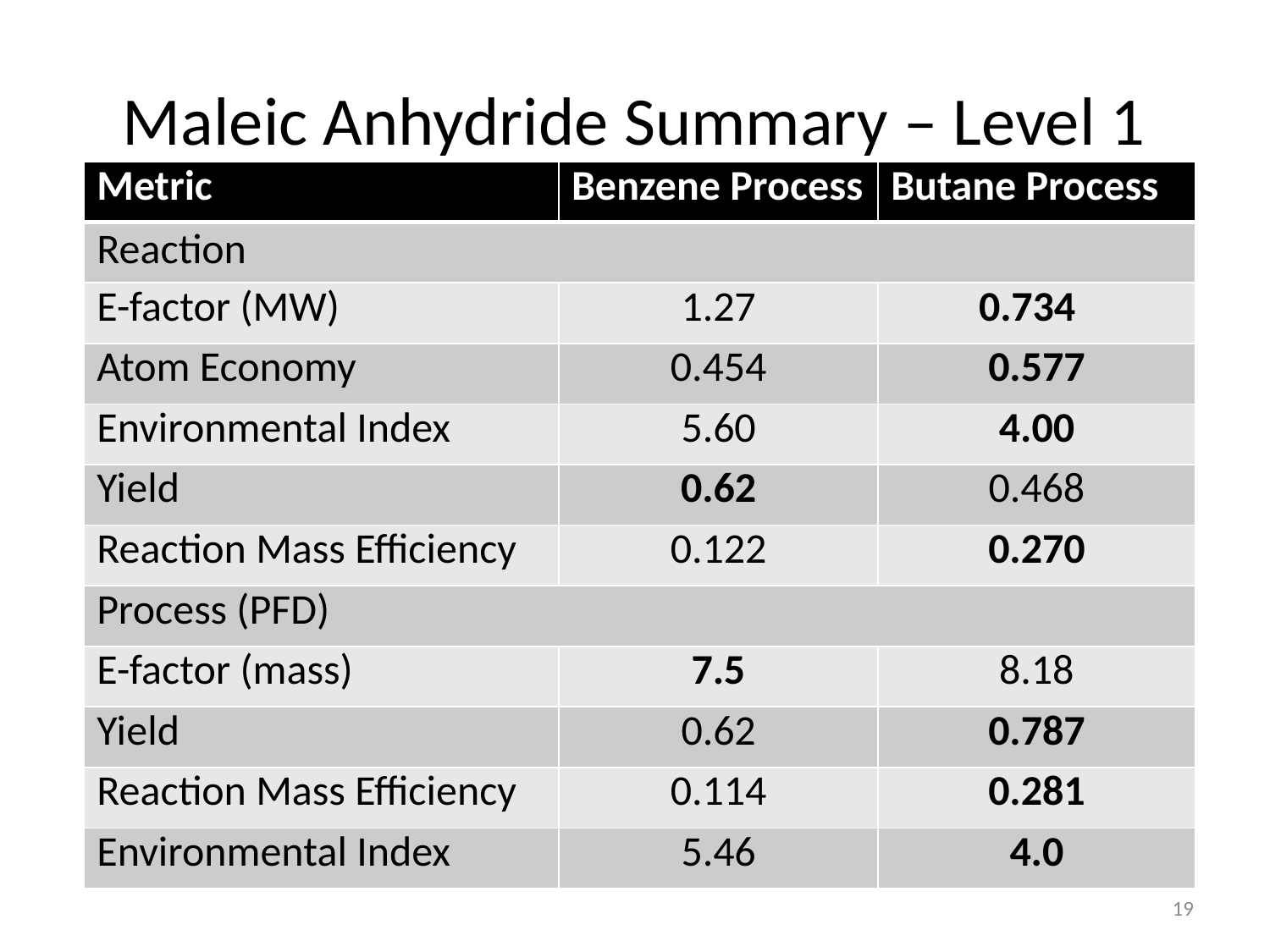

# Maleic Anhydride Summary – Level 1
| Metric | Benzene Process | Butane Process |
| --- | --- | --- |
| Reaction |  |  |
| E-factor (MW) | 1.27 | 0.734 |
| Atom Economy | 0.454 | 0.577 |
| Environmental Index | 5.60 | 4.00 |
| Yield | 0.62 | 0.468 |
| Reaction Mass Efficiency | 0.122 | 0.270 |
| Process (PFD) |  |  |
| E-factor (mass) | 7.5 | 8.18 |
| Yield | 0.62 | 0.787 |
| Reaction Mass Efficiency | 0.114 | 0.281 |
| Environmental Index | 5.46 | 4.0 |
19